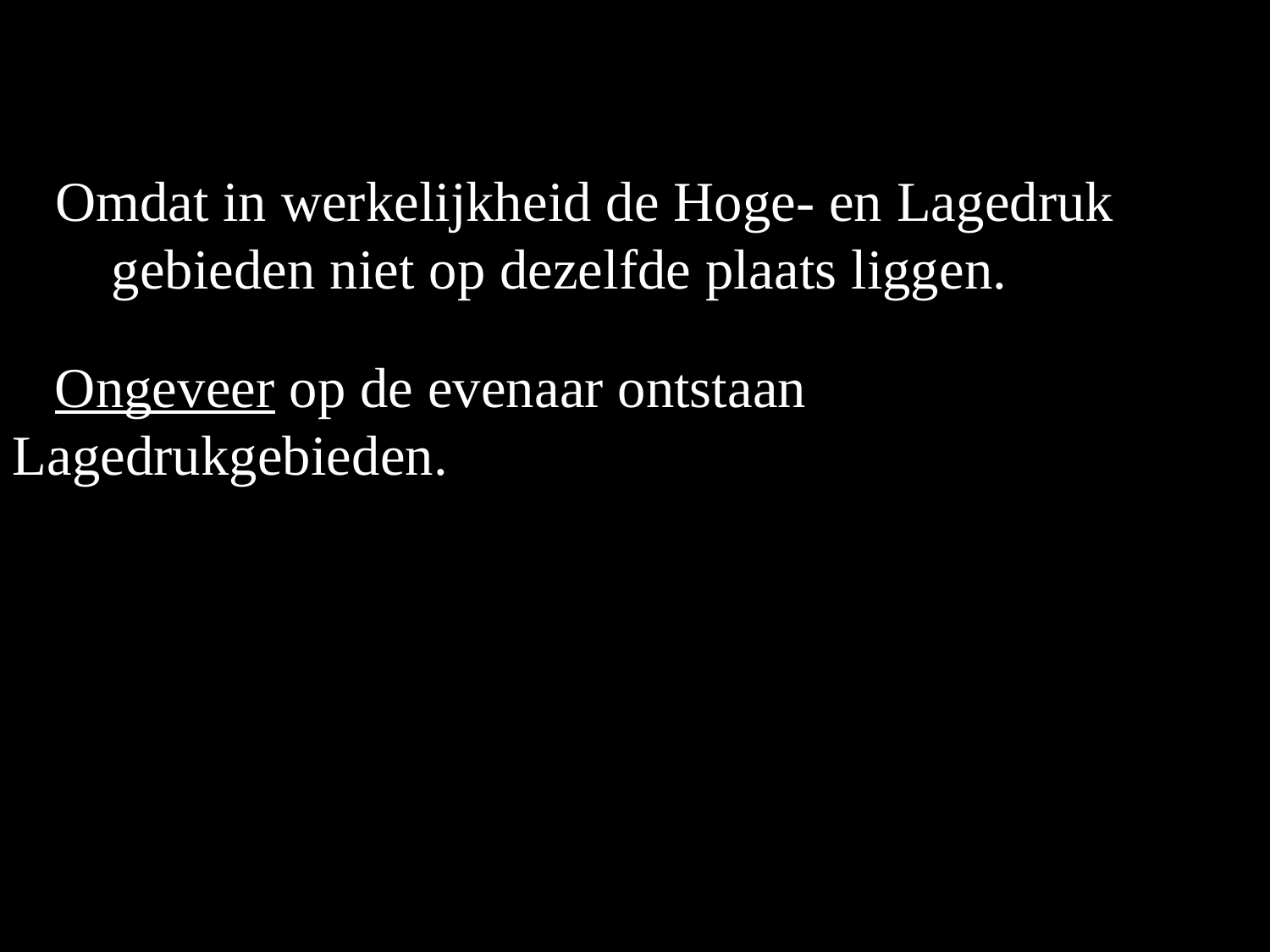

Omdat in werkelijkheid de Hoge- en Lagedruk
       gebieden niet op dezelfde plaats liggen.

    Ongeveer op de evenaar ontstaan Lagedrukgebieden.